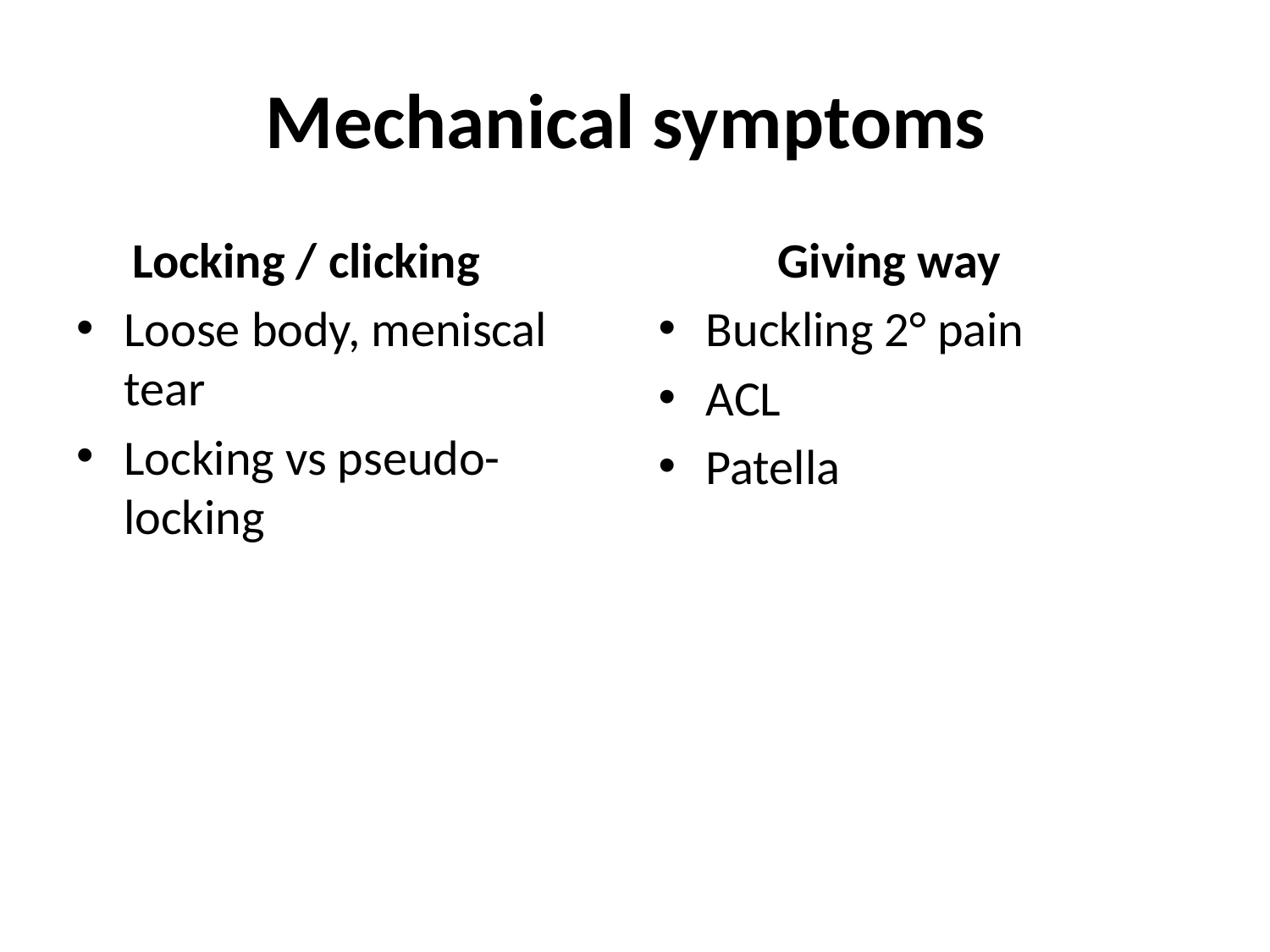

# Mechanical symptoms
     Locking / clicking
Loose body, meniscal tear
Locking vs pseudo-locking
     Giving way
Buckling 2° pain
ACL
Patella